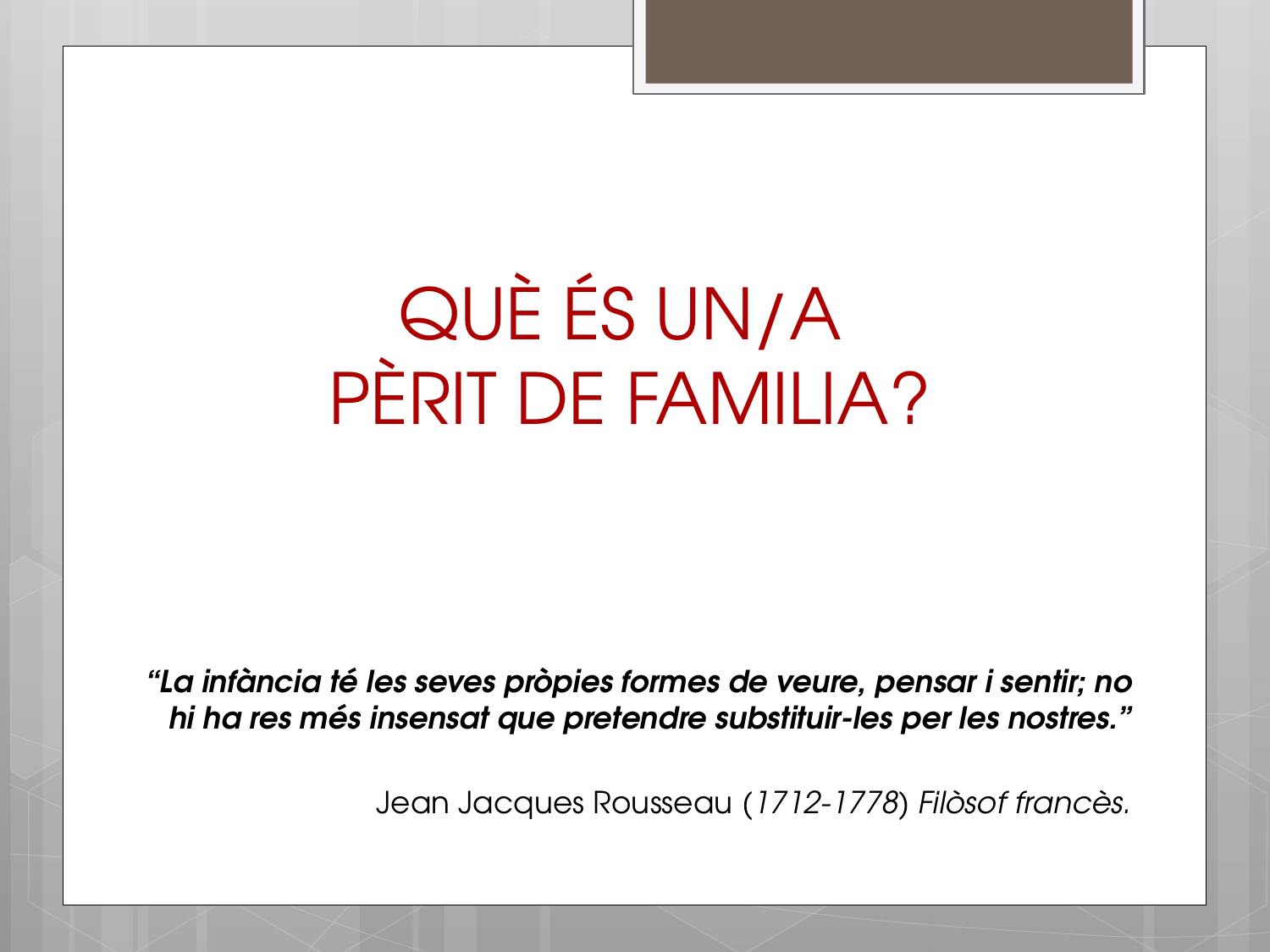

# QUÈ ÉS UN/A PÈRIT DE FAMILIA?
“La infància té les seves pròpies formes de veure, pensar i sentir; no hi ha res més insensat que pretendre substituir-les per les nostres.”

Jean Jacques Rousseau (1712-1778) Filòsof francès.